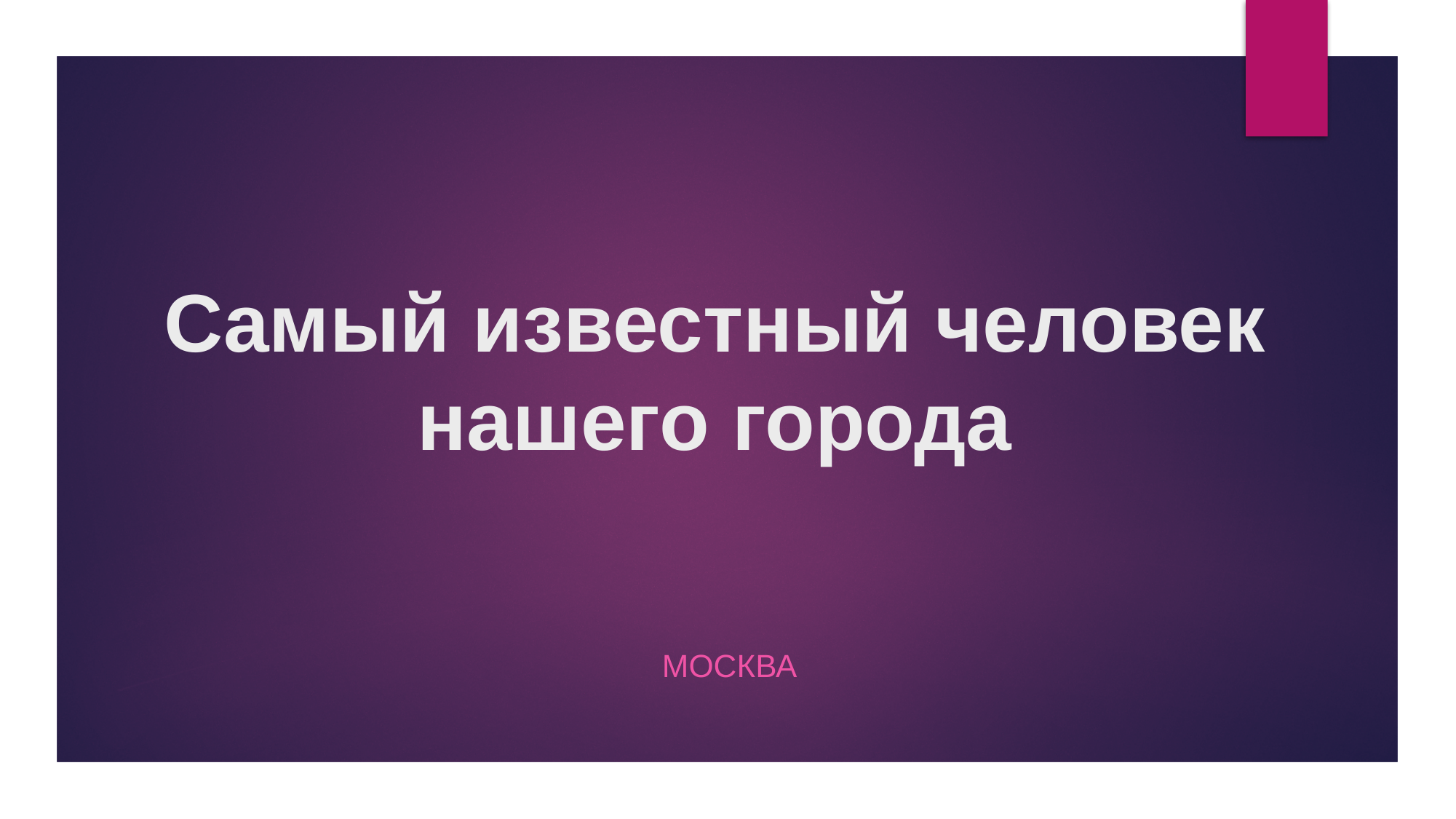

# Самый известный человек нашего города
москва